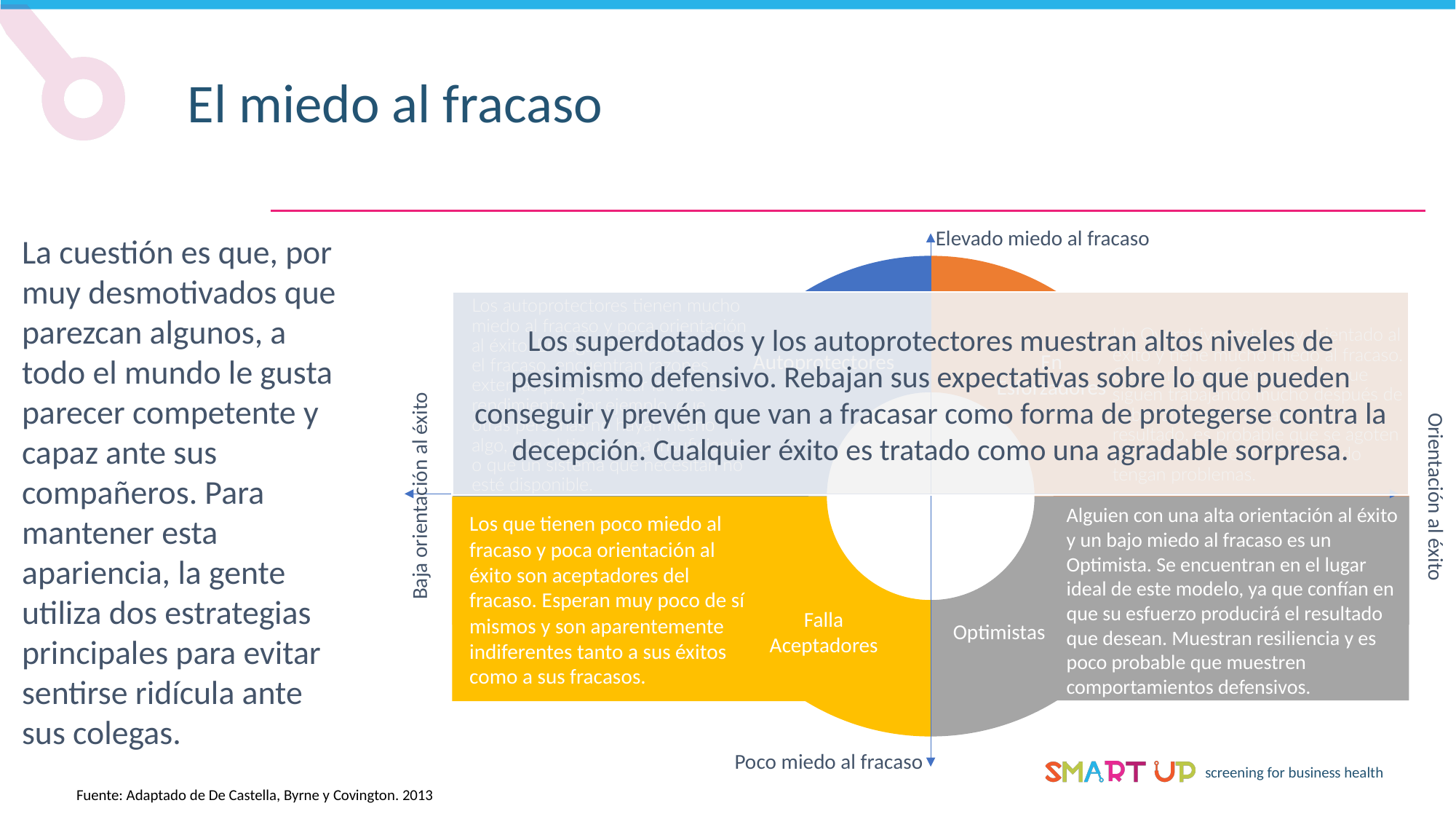

El miedo al fracaso
Elevado miedo al fracaso
La cuestión es que, por muy desmotivados que parezcan algunos, a todo el mundo le gusta parecer competente y capaz ante sus compañeros. Para mantener esta apariencia, la gente utiliza dos estrategias principales para evitar sentirse ridícula ante sus colegas.

Los superdotados y los autoprotectores muestran altos niveles de pesimismo defensivo. Rebajan sus expectativas sobre lo que pueden conseguir y prevén que van a fracasar como forma de protegerse contra la decepción. Cualquier éxito es tratado como una agradable sorpresa.

Los autoprotectores tienen mucho miedo al fracaso y poca orientación al éxito. En lugar de intentar evitar el fracaso, encuentran razones externas para justificar la falta de rendimiento. Por ejemplo, que otras personas no hayan hecho algo, que el tiempo sea insuficiente o que un sistema que necesitan no esté disponible.
Un Overstriver está muy orientado al éxito y tiene mucho miedo al fracaso. Carecen de confianza, por lo que siguen trabajando mucho después de haber alcanzado el valor. Como resultado, es probable que se agoten y carezcan de resiliencia cuando tengan problemas.
Autoprotectores
En
Esforzadores
Baja orientación al éxito
Orientación al éxito

Alguien con una alta orientación al éxito y un bajo miedo al fracaso es un Optimista. Se encuentran en el lugar ideal de este modelo, ya que confían en que su esfuerzo producirá el resultado que desean. Muestran resiliencia y es poco probable que muestren comportamientos defensivos.
Los que tienen poco miedo al fracaso y poca orientación al éxito son aceptadores del fracaso. Esperan muy poco de sí mismos y son aparentemente indiferentes tanto a sus éxitos como a sus fracasos.
Falla
Aceptadores
Optimistas
Poco miedo al fracaso
Fuente: Adaptado de De Castella, Byrne y Covington. 2013